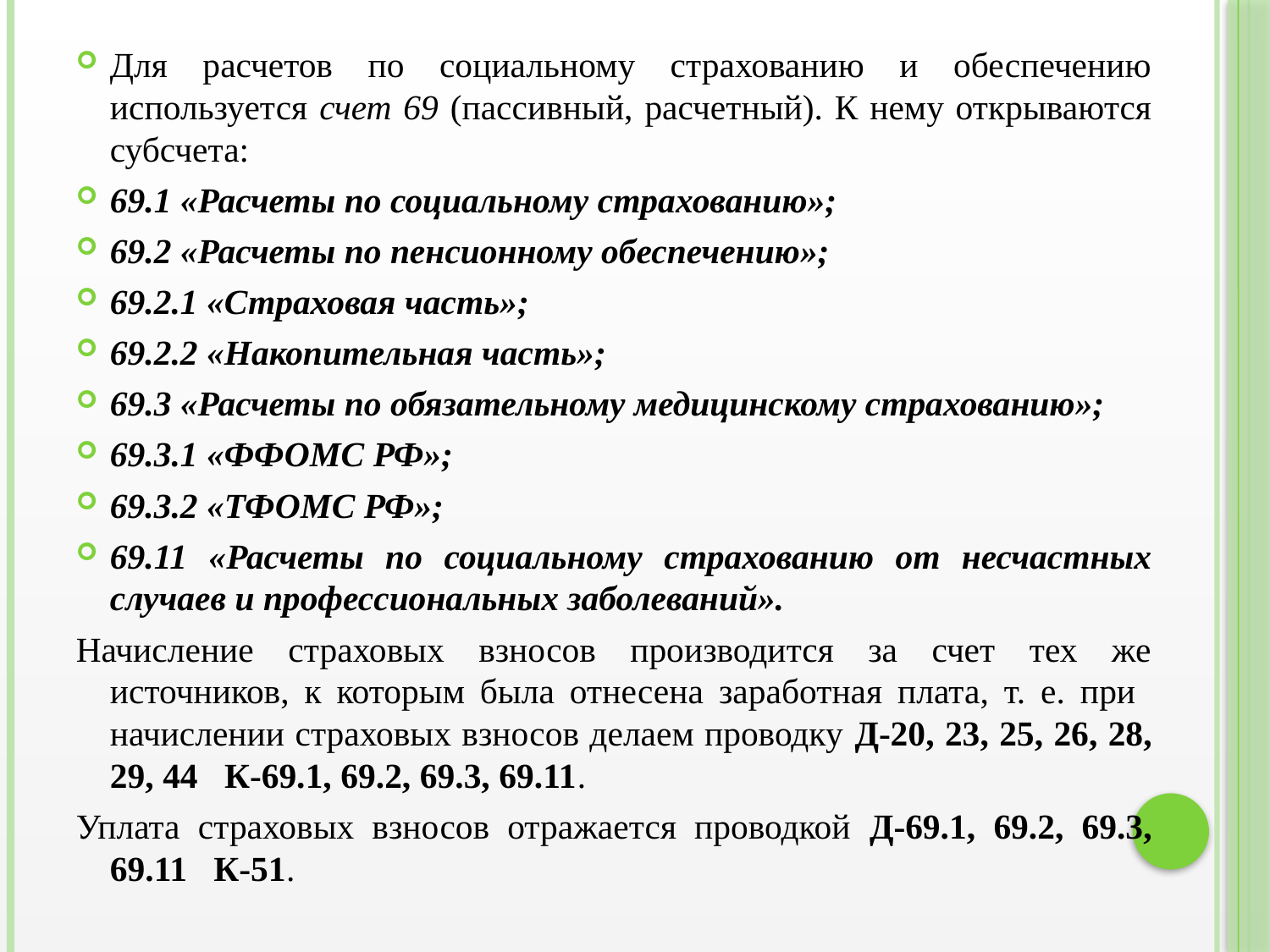

Для расчетов по социальному страхованию и обеспечению используется счет 69 (пассивный, расчетный). К нему открываются субсчета:
69.1 «Расчеты по социальному страхованию»;
69.2 «Расчеты по пенсионному обеспечению»;
69.2.1 «Страховая часть»;
69.2.2 «Накопительная часть»;
69.3 «Расчеты по обязательному медицинскому страхованию»;
69.3.1 «ФФОМС РФ»;
69.3.2 «ТФОМС РФ»;
69.11 «Расчеты по социальному страхованию от несчастных случаев и профессиональных заболеваний».
Начисление страховых взносов производится за счет тех же источников, к которым была отнесена заработная плата, т. е. при  начислении страховых взносов делаем проводку Д-20, 23, 25, 26, 28, 29, 44   К-69.1, 69.2, 69.3, 69.11.
Уплата страховых взносов отражается проводкой Д-69.1, 69.2, 69.3, 69.11   К-51.